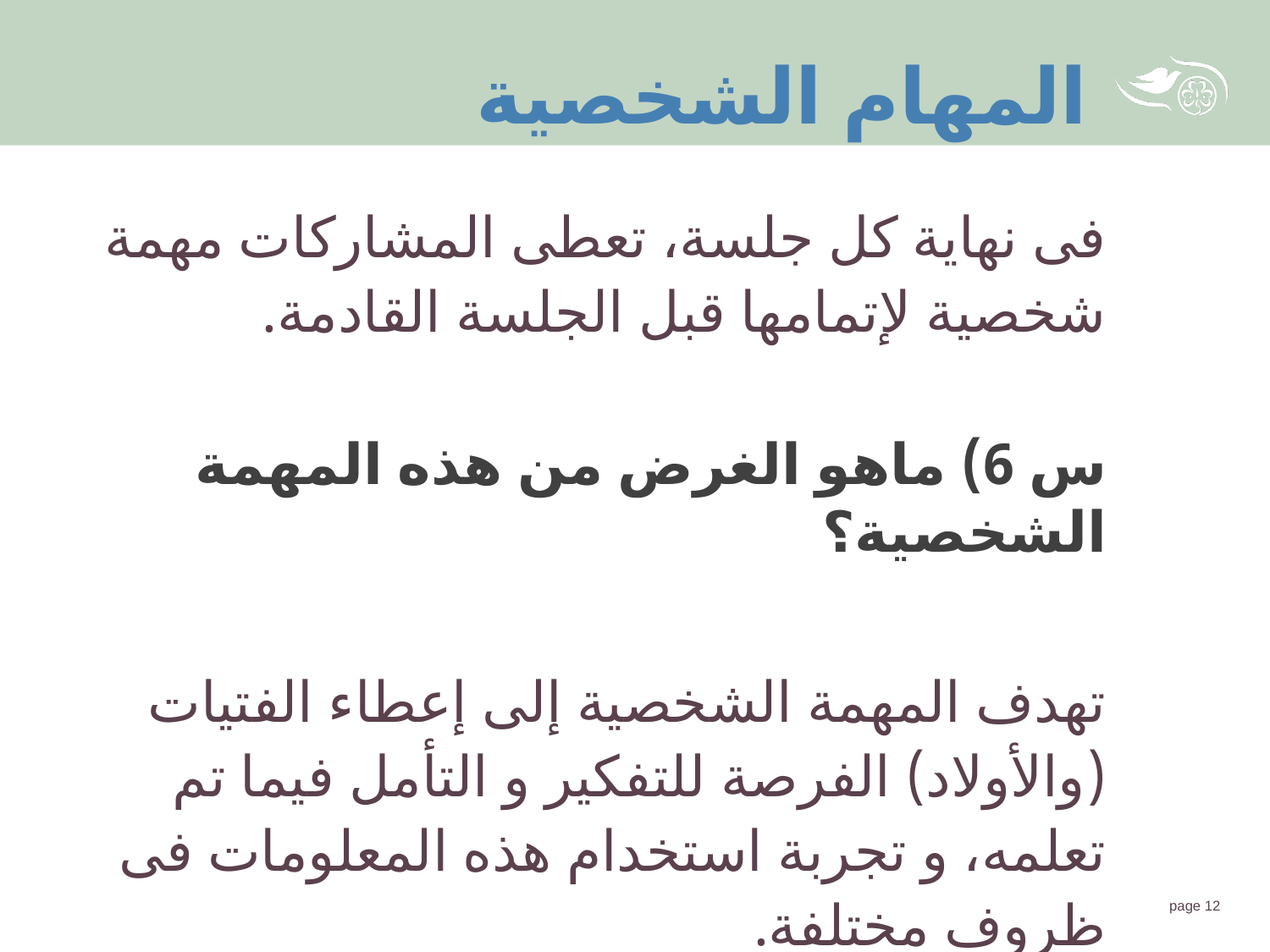

المهام الشخصية
فى نهاية كل جلسة، تعطى المشاركات مهمة شخصية لإتمامها قبل الجلسة القادمة.

س 6) ماهو الغرض من هذه المهمة الشخصية؟

تهدف المهمة الشخصية إلى إعطاء الفتيات (والأولاد) الفرصة للتفكير و التأمل فيما تم تعلمه، و تجربة استخدام هذه المعلومات فى ظروف مختلفة.